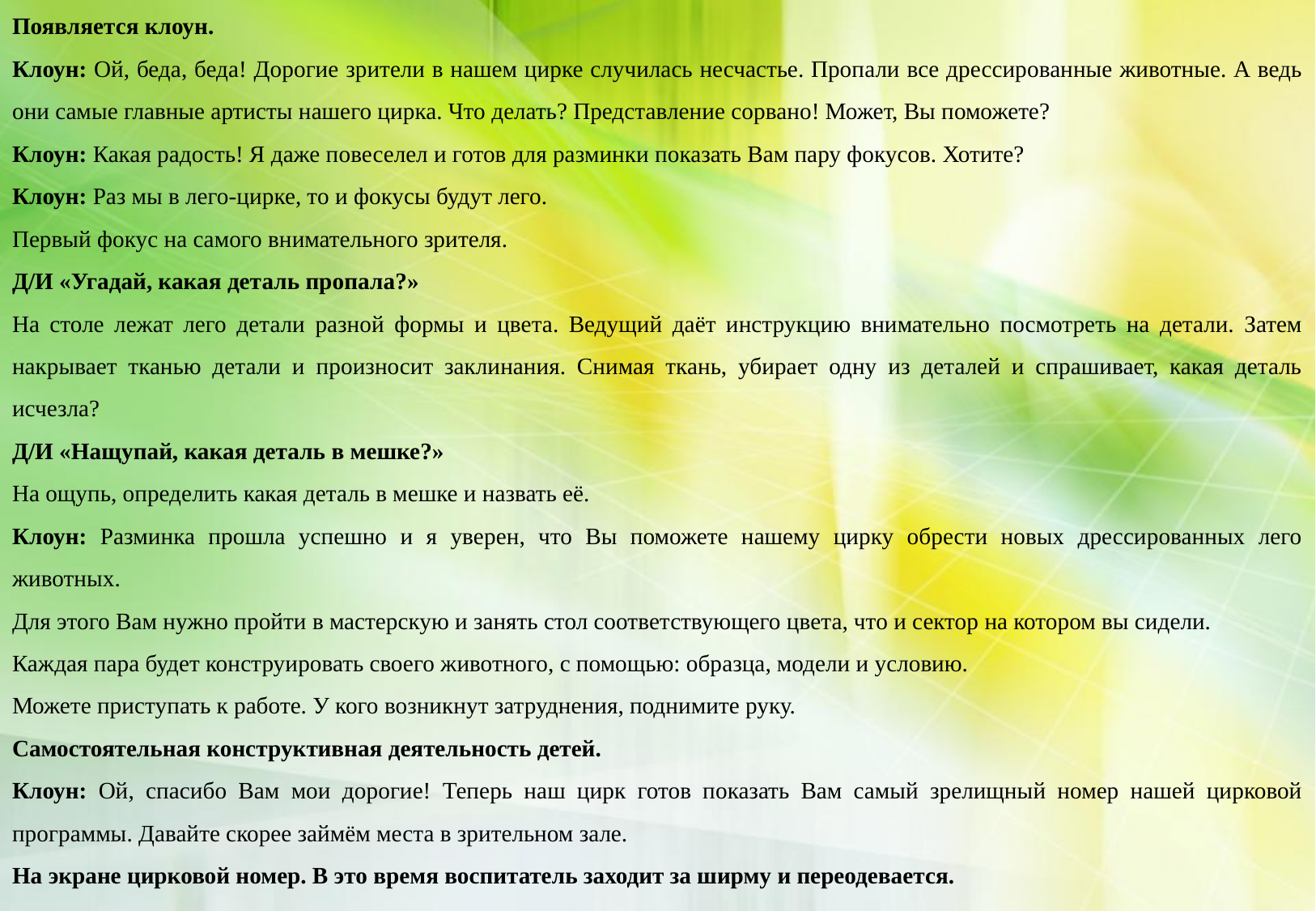

Появляется клоун.
Клоун: Ой, беда, беда! Дорогие зрители в нашем цирке случилась несчастье. Пропали все дрессированные животные. А ведь они самые главные артисты нашего цирка. Что делать? Представление сорвано! Может, Вы поможете?
Клоун: Какая радость! Я даже повеселел и готов для разминки показать Вам пару фокусов. Хотите?
Клоун: Раз мы в лего-цирке, то и фокусы будут лего.
Первый фокус на самого внимательного зрителя.
Д/И «Угадай, какая деталь пропала?»
На столе лежат лего детали разной формы и цвета. Ведущий даёт инструкцию внимательно посмотреть на детали. Затем накрывает тканью детали и произносит заклинания. Снимая ткань, убирает одну из деталей и спрашивает, какая деталь исчезла?
Д/И «Нащупай, какая деталь в мешке?»
На ощупь, определить какая деталь в мешке и назвать её.
Клоун: Разминка прошла успешно и я уверен, что Вы поможете нашему цирку обрести новых дрессированных лего животных.
Для этого Вам нужно пройти в мастерскую и занять стол соответствующего цвета, что и сектор на котором вы сидели.
Каждая пара будет конструировать своего животного, с помощью: образца, модели и условию.
Можете приступать к работе. У кого возникнут затруднения, поднимите руку.
Самостоятельная конструктивная деятельность детей.
Клоун: Ой, спасибо Вам мои дорогие! Теперь наш цирк готов показать Вам самый зрелищный номер нашей цирковой программы. Давайте скорее займём места в зрительном зале.
На экране цирковой номер. В это время воспитатель заходит за ширму и переодевается.